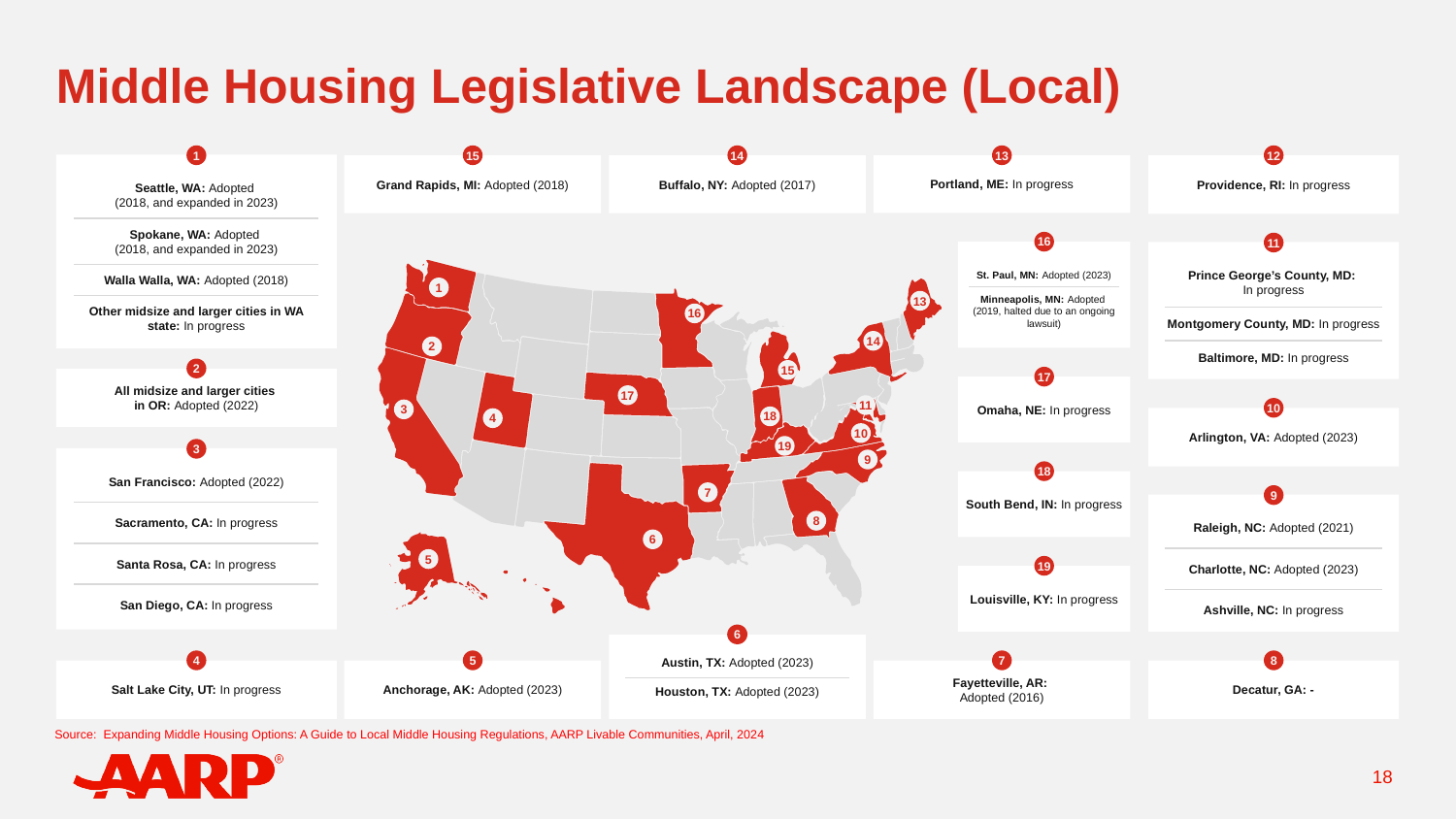

Middle Housing Legislative Landscape (Local)

1
15
14
13
12

Portland, ME: In progress
Grand Rapids, MI: Adopted (2018)
Buffalo, NY: Adopted (2017)
Providence, RI: In progress
Seattle, WA: Adopted
(2018, and expanded in 2023)
Spokane, WA: Adopted
(2018, and expanded in 2023)
Walla Walla, WA: Adopted (2018)
Other midsize and larger cities in WA state: In progress
16
St. Paul, MN: Adopted (2023)

Minneapolis, MN: Adopted
(2019, halted due to an ongoing lawsuit)
11

Prince George’s County, MD:
In progress

12

1
13
16
Montgomery County, MD: In progress
14
2
Baltimore, MD: In progress
2
15
17
Omaha, NE: In progress
All midsize and larger cities
in OR: Adopted (2022)
17
11
10
3
18
Arlington, VA: Adopted (2023)
4
10
19
3

9
18
South Bend, IN: In progress
San Francisco: Adopted (2022)
7
9

8
Sacramento, CA: In progress
Raleigh, NC: Adopted (2021)
6
5
19
Louisville, KY: In progress
Santa Rosa, CA: In progress
Charlotte, NC: Adopted (2023)
San Diego, CA: In progress
Ashville, NC: In progress
6
Austin, TX: Adopted (2023)

Houston, TX: Adopted (2023)
4
5
7
8
Salt Lake City, UT: In progress
Anchorage, AK: Adopted (2023)
Fayetteville, AR:
Adopted (2016)
Decatur, GA: -
Source:  Expanding Middle Housing Options: A Guide to Local Middle Housing Regulations, AARP Livable Communities, April, 2024
Source:  State of Accessory Dwelling Unit Production in the U.S. Internal Report, AARP, February 13, 2024